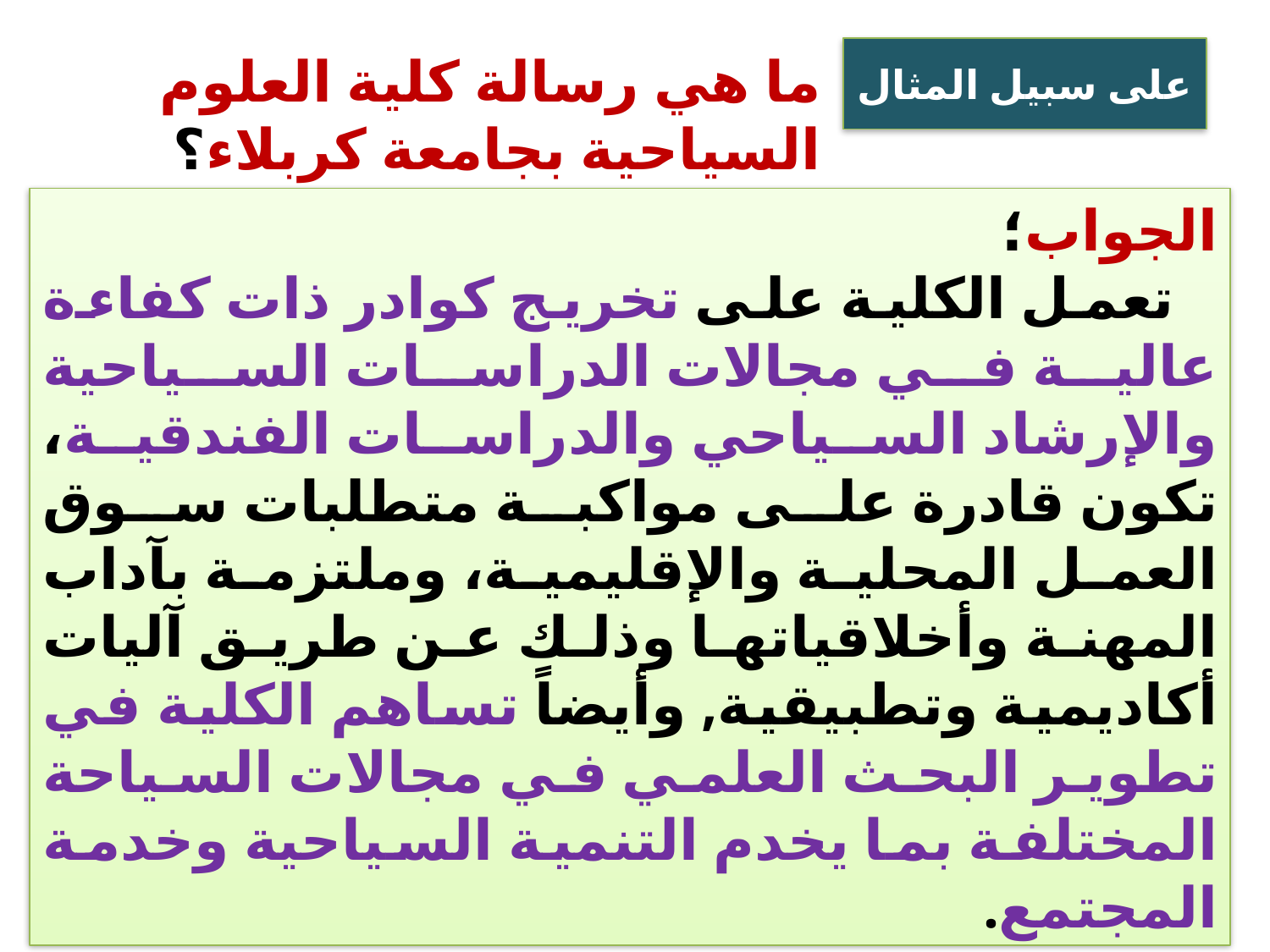

# على سبيل المثال
ما هي رسالة كلية العلوم السياحية بجامعة كربلاء؟
الجواب؛
   تعمل الكلية على تخريج كوادر ذات كفاءة عالية في مجالات الدراسات السياحية والإرشاد السياحي والدراسات الفندقية، تكون قادرة على مواكبة متطلبات سوق العمل المحلية والإقليمية، وملتزمة بآداب المهنة وأخلاقياتها وذلك عن طريق آليات أكاديمية وتطبيقية, وأيضاً تساهم الكلية في تطوير البحث العلمي في مجالات السياحة المختلفة بما يخدم التنمية السياحية وخدمة المجتمع.